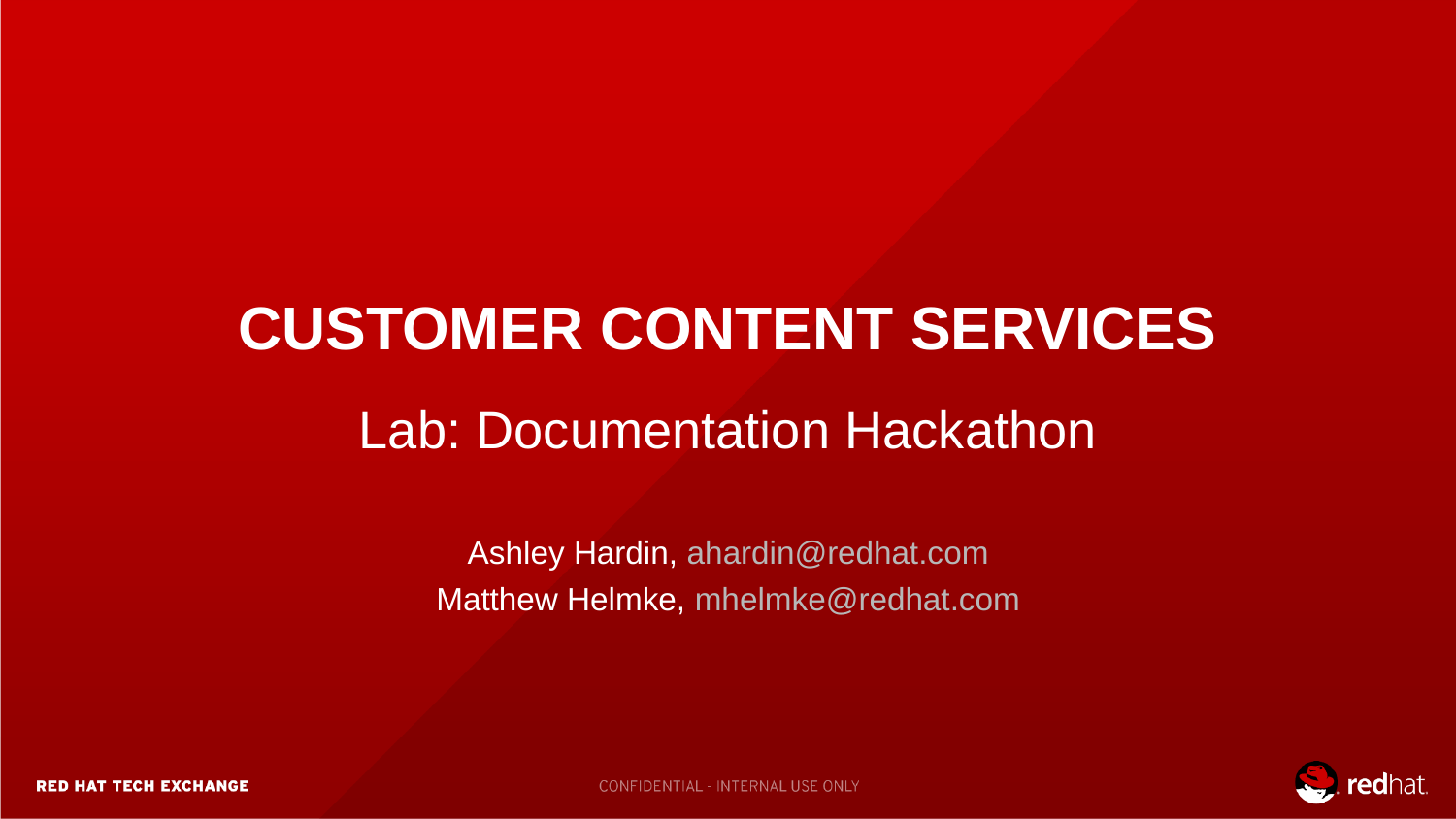

# CUSTOMER CONTENT SERVICES
Lab: Documentation Hackathon
Ashley Hardin, ahardin@redhat.com
Matthew Helmke, mhelmke@redhat.com